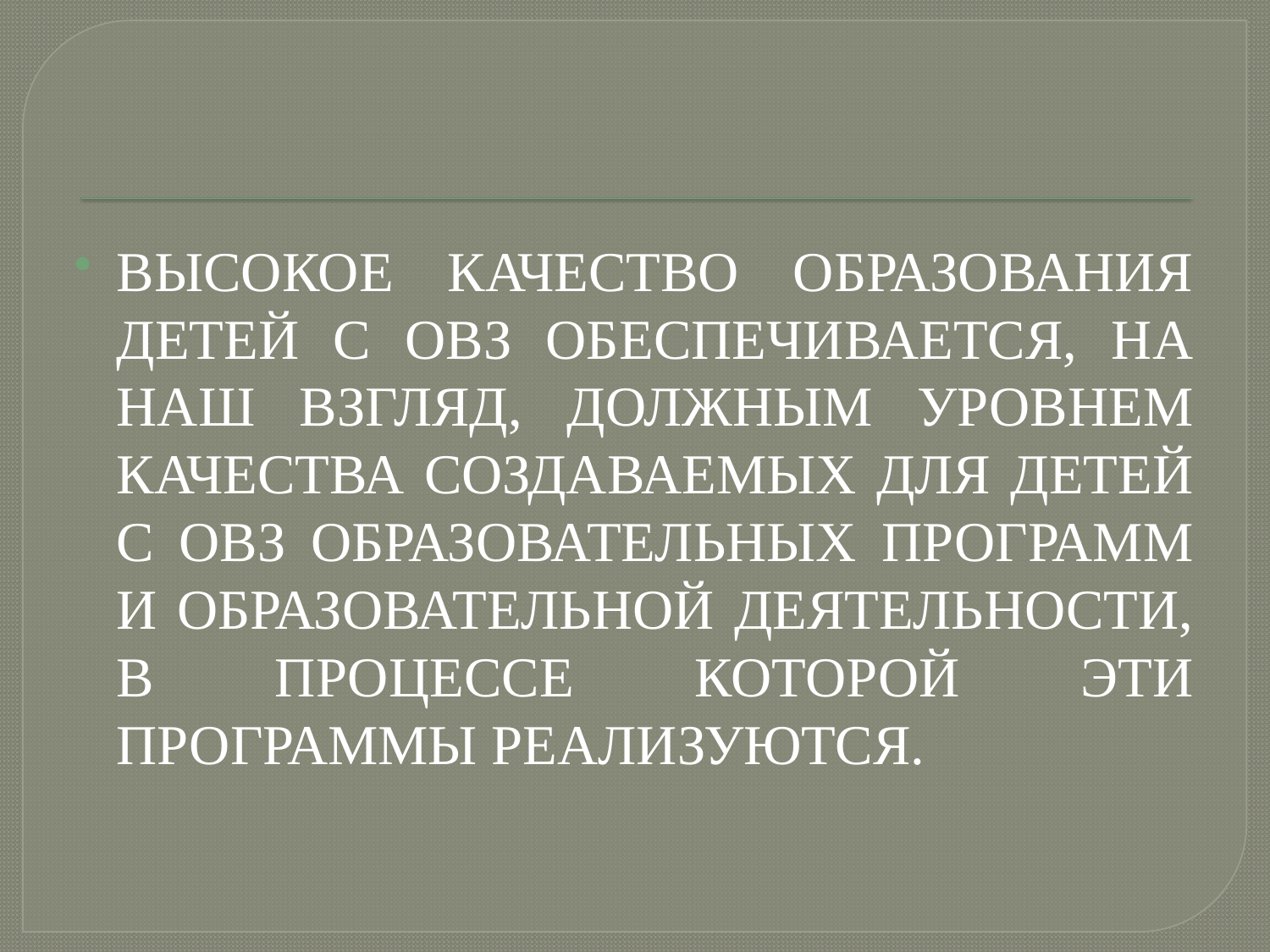

#
Высокое качество образования детей с ОВЗ обеспечивается, на наш взгляд, должным уровнем качества создаваемых для детей с ОВЗ образовательных программ и образовательной деятельности, в процессе которой эти программы реализуются.